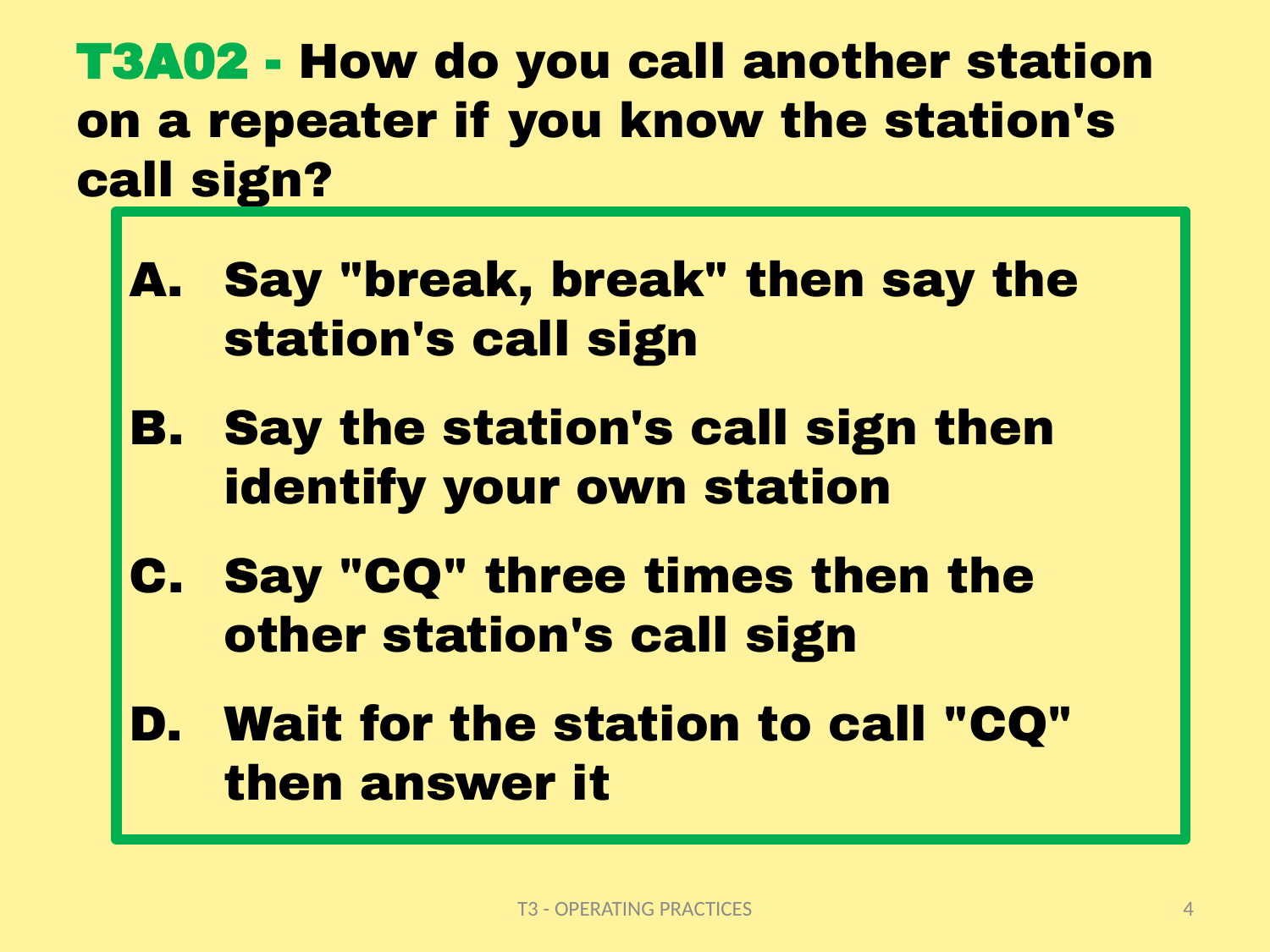

# T3A02 - How do you call another station on a repeater if you know the station's call sign?

Say "break, break" then say the station's call sign

Say the station's call sign then identify your own station

Say "CQ" three times then the other station's call sign

Wait for the station to call "CQ" then answer it

T3 - OPERATING PRACTICES
4